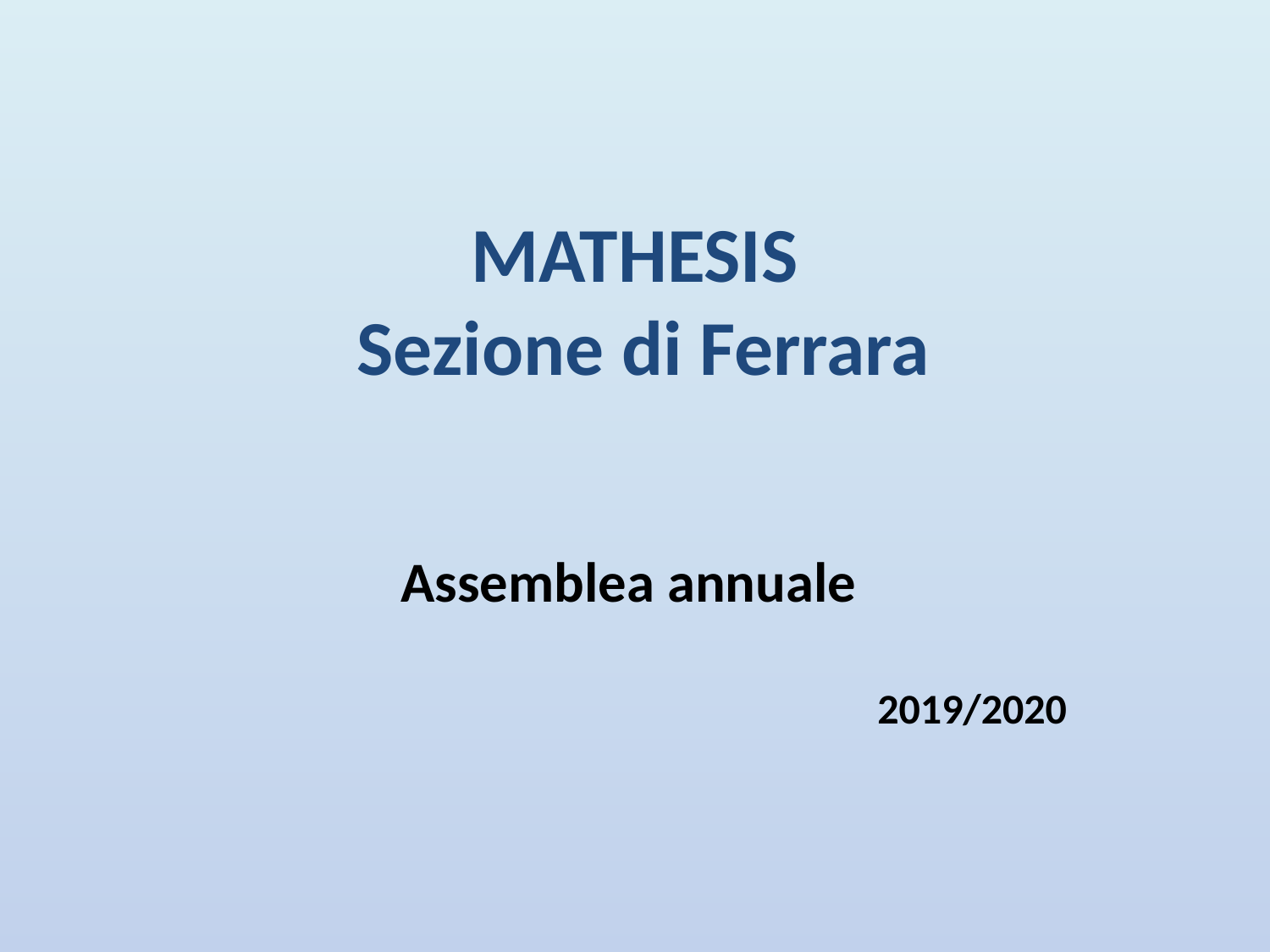

# MATHESIS Sezione di Ferrara
Assemblea annuale

2019/2020